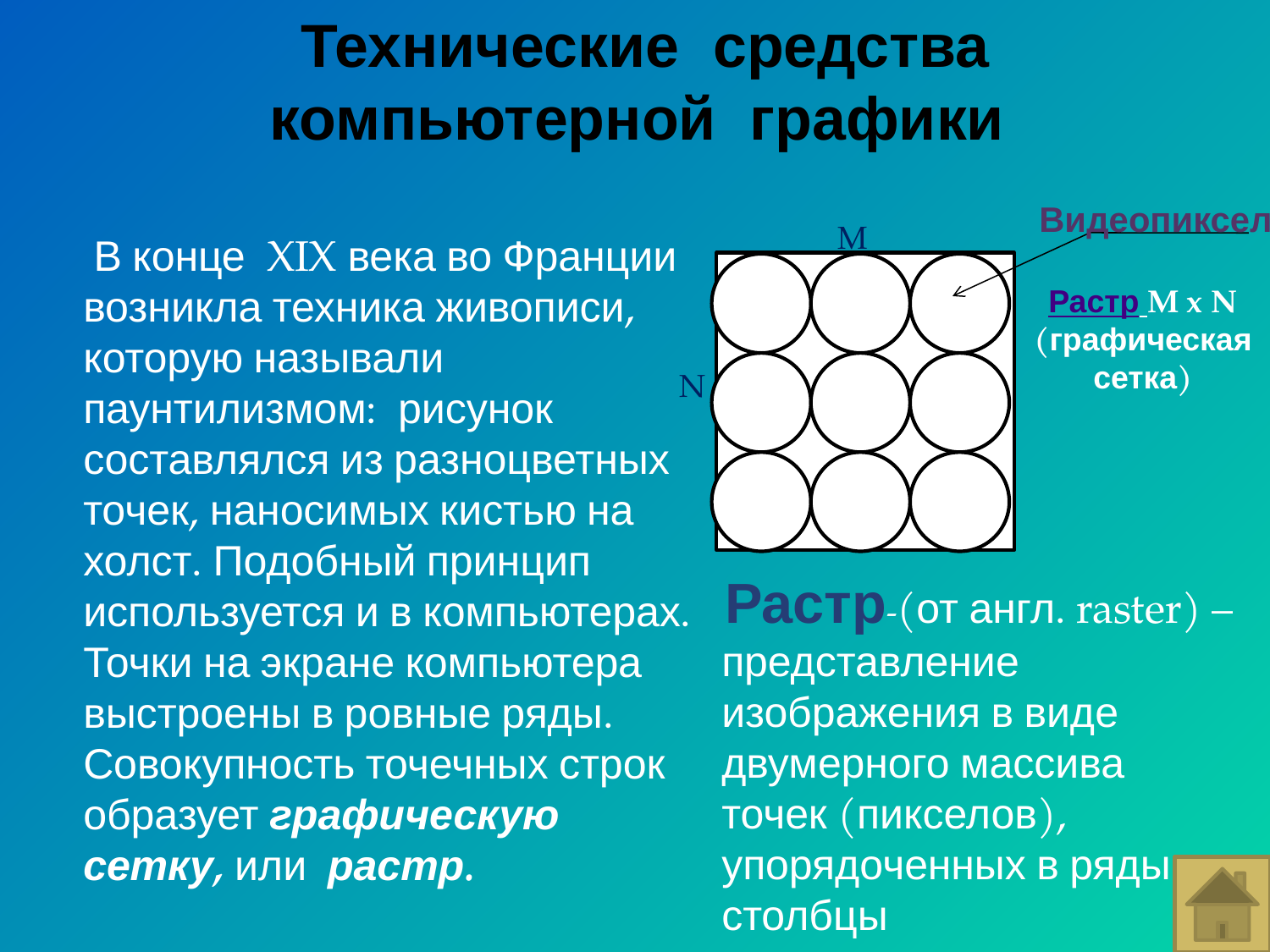

# Технические  средства компьютерной  графики
Видеопиксель
M
      В конце  XIX века во Франции возникла техника живописи, которую называли паунтилизмом:  рисунок составлялся из разноцветных точек, наносимых кистью на холст. Подобный принцип используется и в компьютерах. Точки на экране компьютера выстроены в ровные ряды. Совокупность точечных строк образует графическую сетку, или  растр.

Растр M x N
(графическая сетка)

N

Растр-(от англ. raster) – представление изображения в виде двумерного массива точек (пикселов), упорядоченных в ряды и столбцы